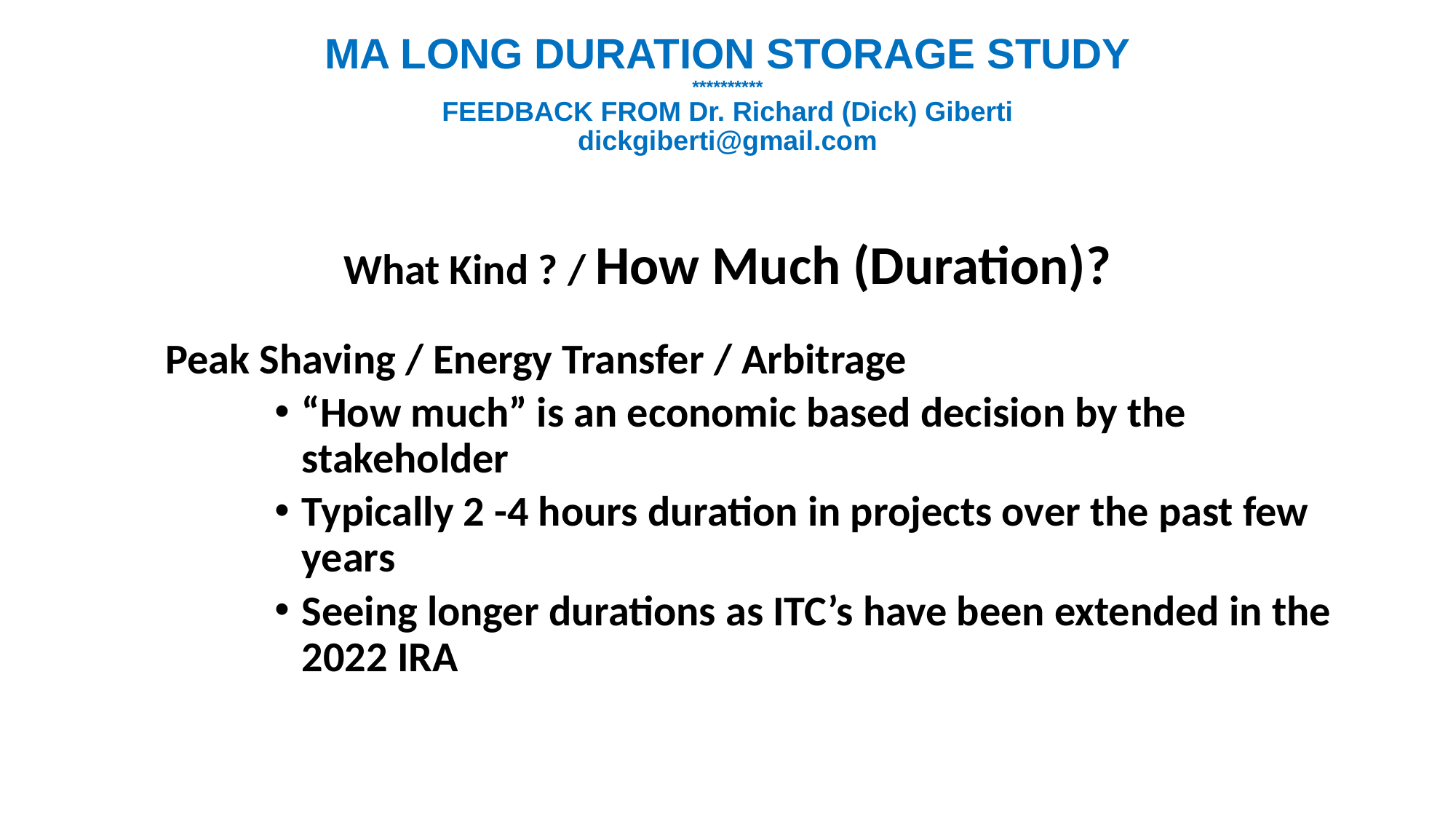

# MA LONG DURATION STORAGE STUDY ********** FEEDBACK FROM Dr. Richard (Dick) Giberti dickgiberti@gmail.com
What Kind ? / How Much (Duration)?

Peak Shaving / Energy Transfer / Arbitrage
“How much” is an economic based decision by the stakeholder
Typically 2 -4 hours duration in projects over the past few years
Seeing longer durations as ITC’s have been extended in the 2022 IRA